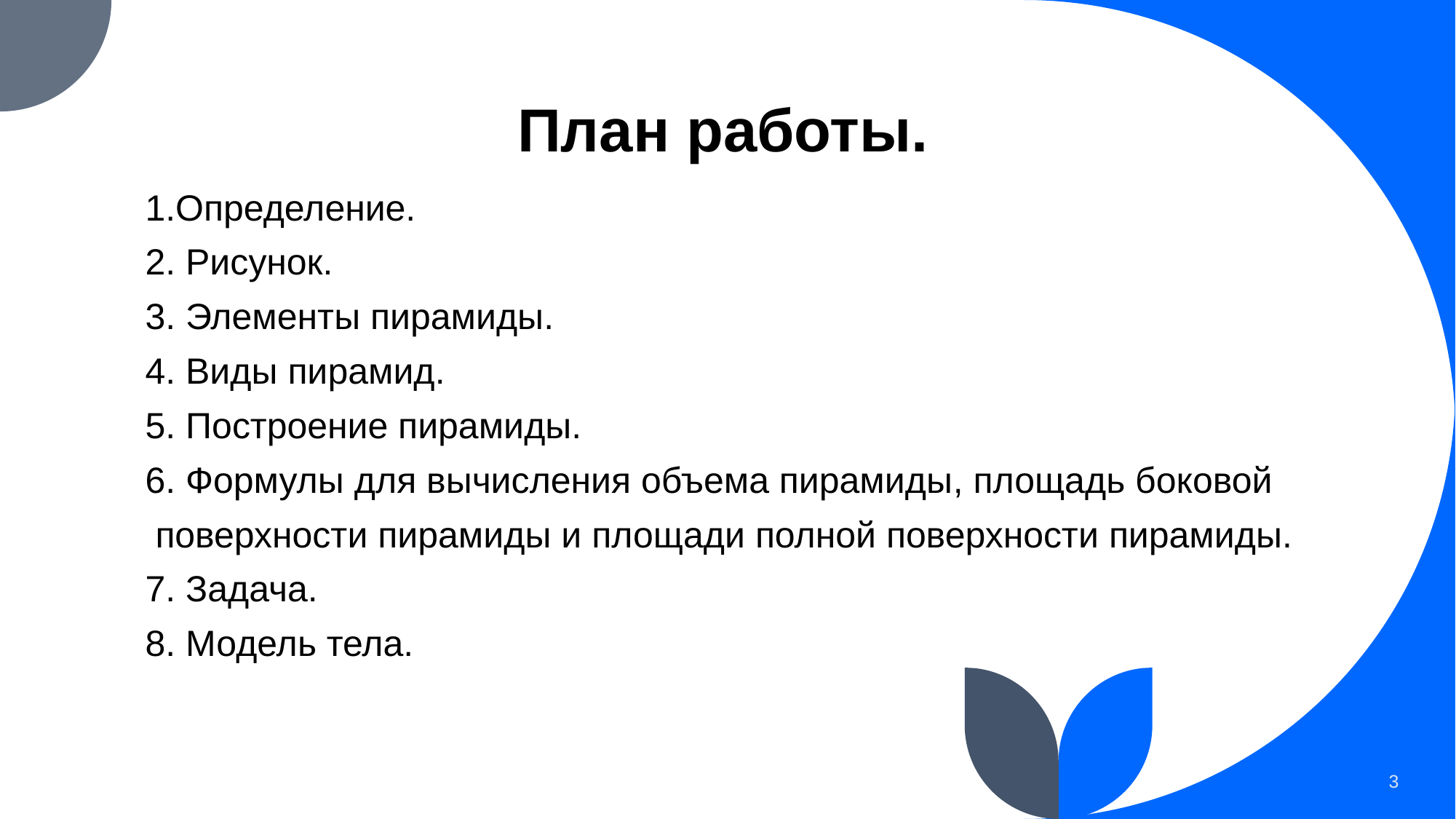

# План работы.
1.Определение.
2. Рисунок.
3. Элементы пирамиды.
4. Виды пирамид.
5. Построение пирамиды.
6. Формулы для вычисления объема пирамиды, площадь боковой
 поверхности пирамиды и площади полной поверхности пирамиды.
7. Задача.
8. Модель тела.
3